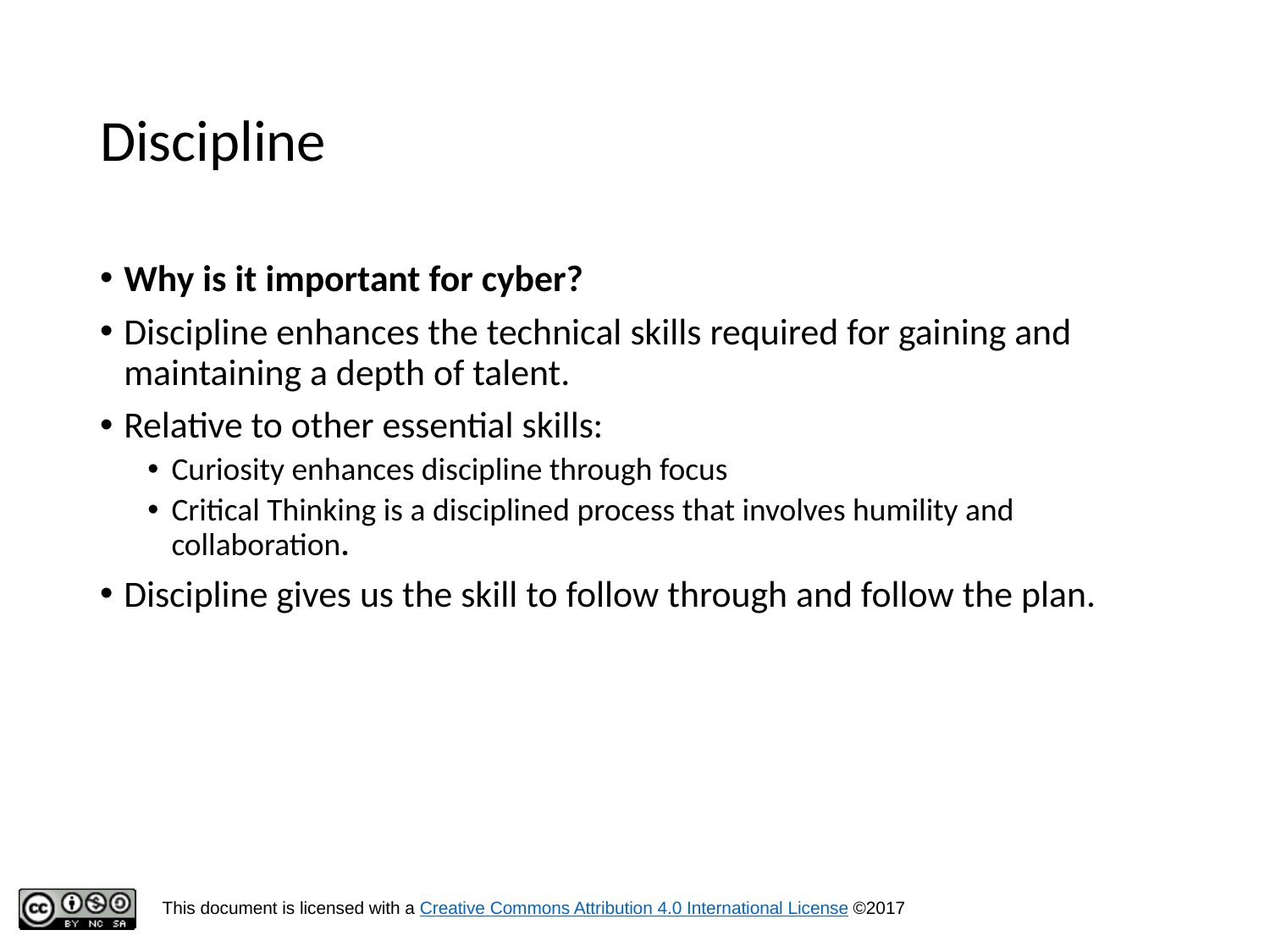

# Discipline
Why is it important for cyber?
Discipline enhances the technical skills required for gaining and maintaining a depth of talent.
Relative to other essential skills:
Curiosity enhances discipline through focus
Critical Thinking is a disciplined process that involves humility and collaboration.
Discipline gives us the skill to follow through and follow the plan.